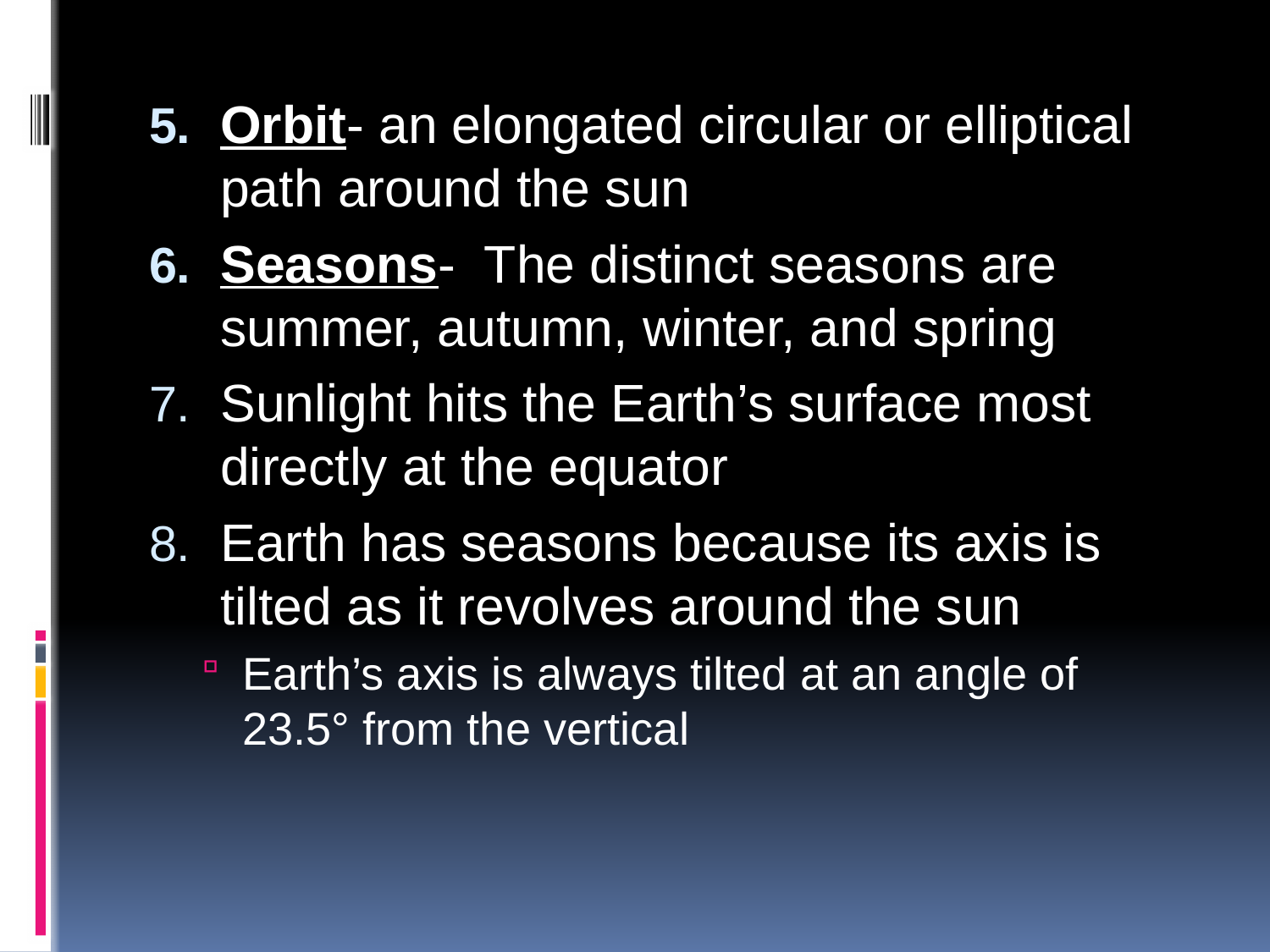

Orbit- an elongated circular or elliptical path around the sun
Seasons-  The distinct seasons are summer, autumn, winter, and spring
Sunlight hits the Earth’s surface most directly at the equator
Earth has seasons because its axis is tilted as it revolves around the sun
Earth’s axis is always tilted at an angle of 23.5° from the vertical